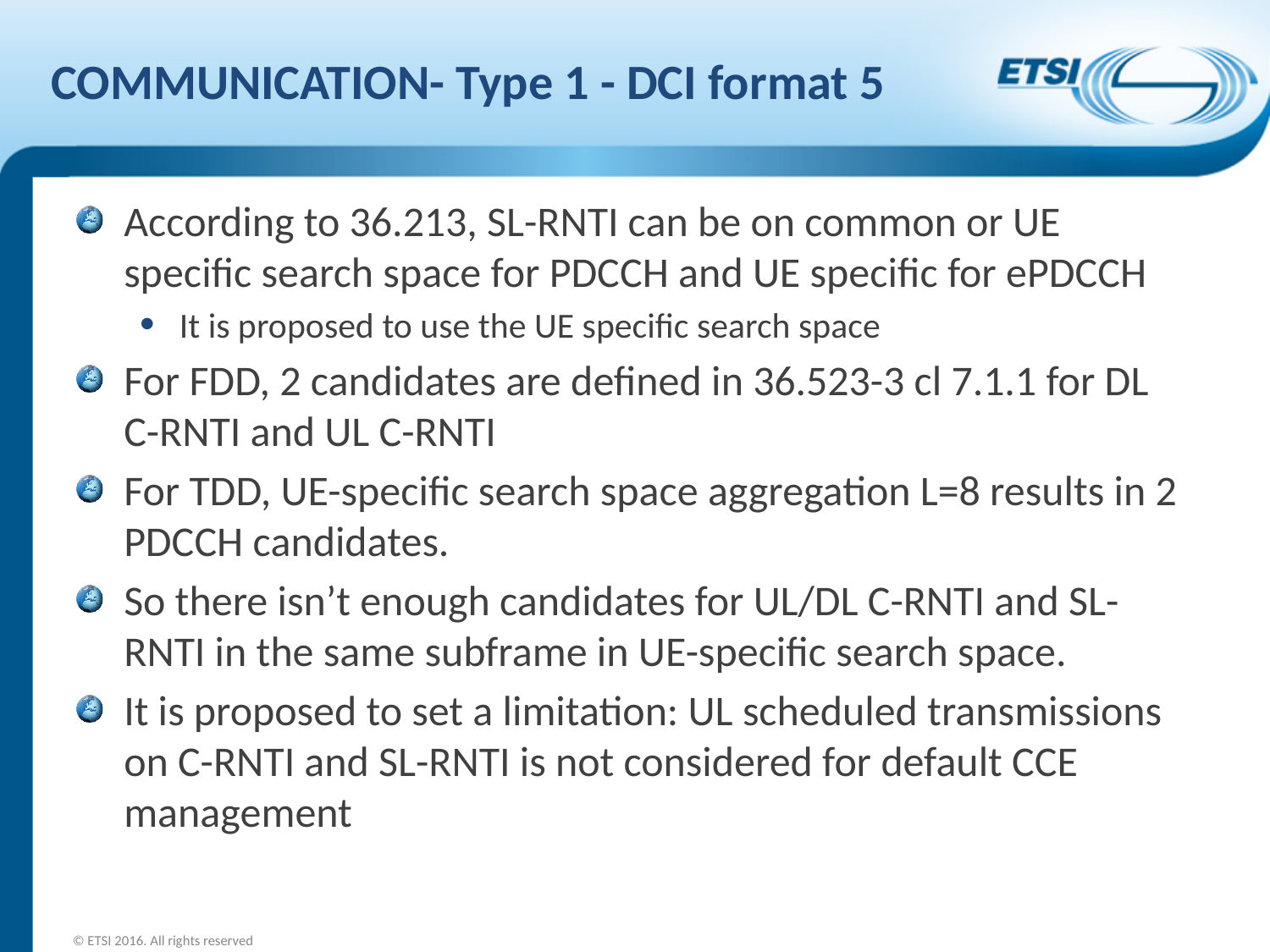

# COMMUNICATION- Type 1 - DCI format 5
According to 36.213, SL-RNTI can be on common or UE specific search space for PDCCH and UE specific for ePDCCH
It is proposed to use the UE specific search space
For FDD, 2 candidates are defined in 36.523-3 cl 7.1.1 for DL C-RNTI and UL C-RNTI
For TDD, UE-specific search space aggregation L=8 results in 2 PDCCH candidates.
So there isn’t enough candidates for UL/DL C-RNTI and SL-RNTI in the same subframe in UE-specific search space.
It is proposed to set a limitation: UL scheduled transmissions on C-RNTI and SL-RNTI is not considered for default CCE management

© ETSI 2016. All rights reserved